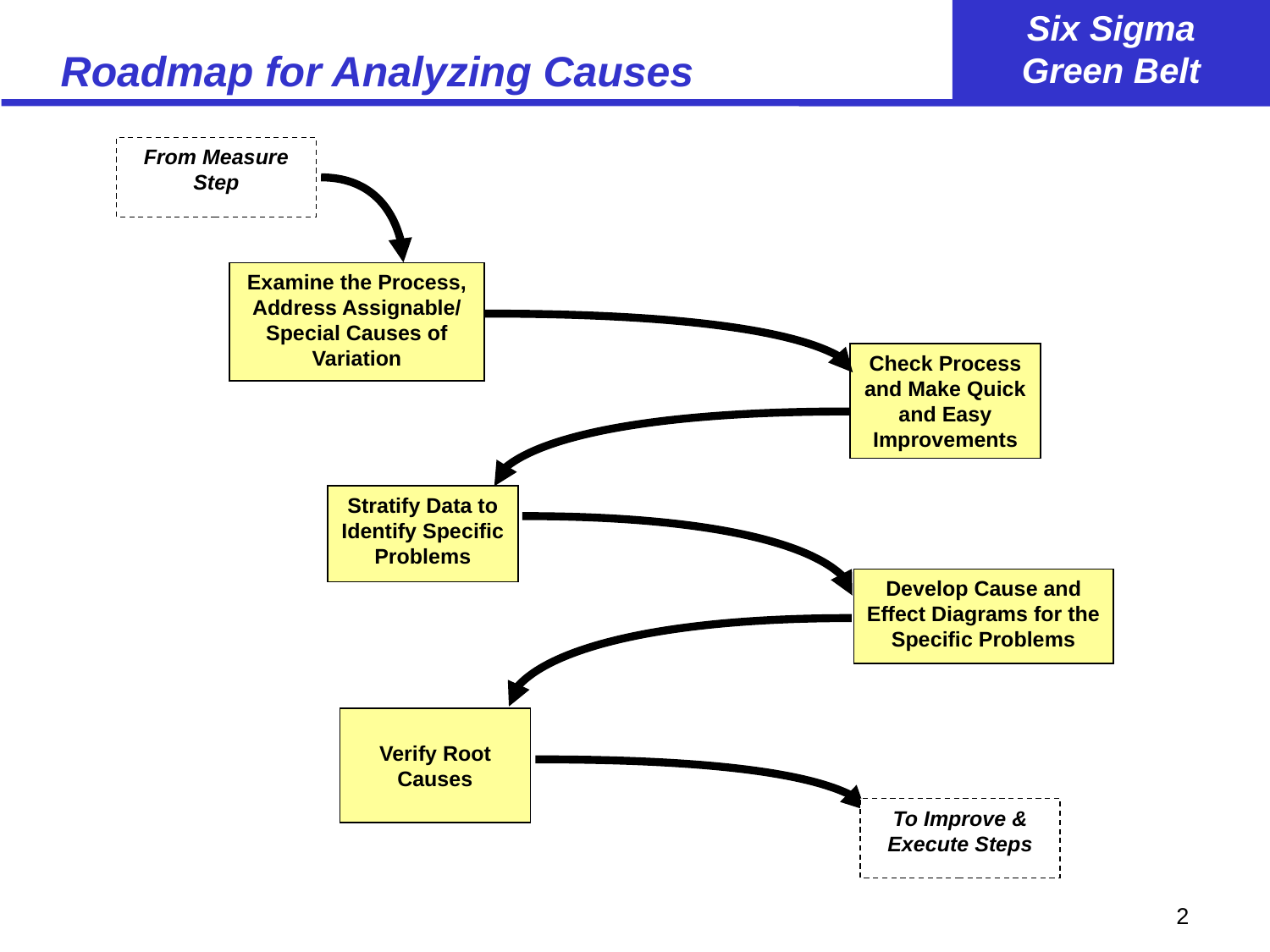

# Roadmap for Analyzing Causes
From Measure Step

Examine the Process, Address Assignable/ Special Causes of Variation

Check Process and Make Quick and Easy Improvements

Stratify Data to Identify Specific Problems

Develop Cause and Effect Diagrams for the Specific Problems

Verify Root Causes

To Improve & Execute Steps